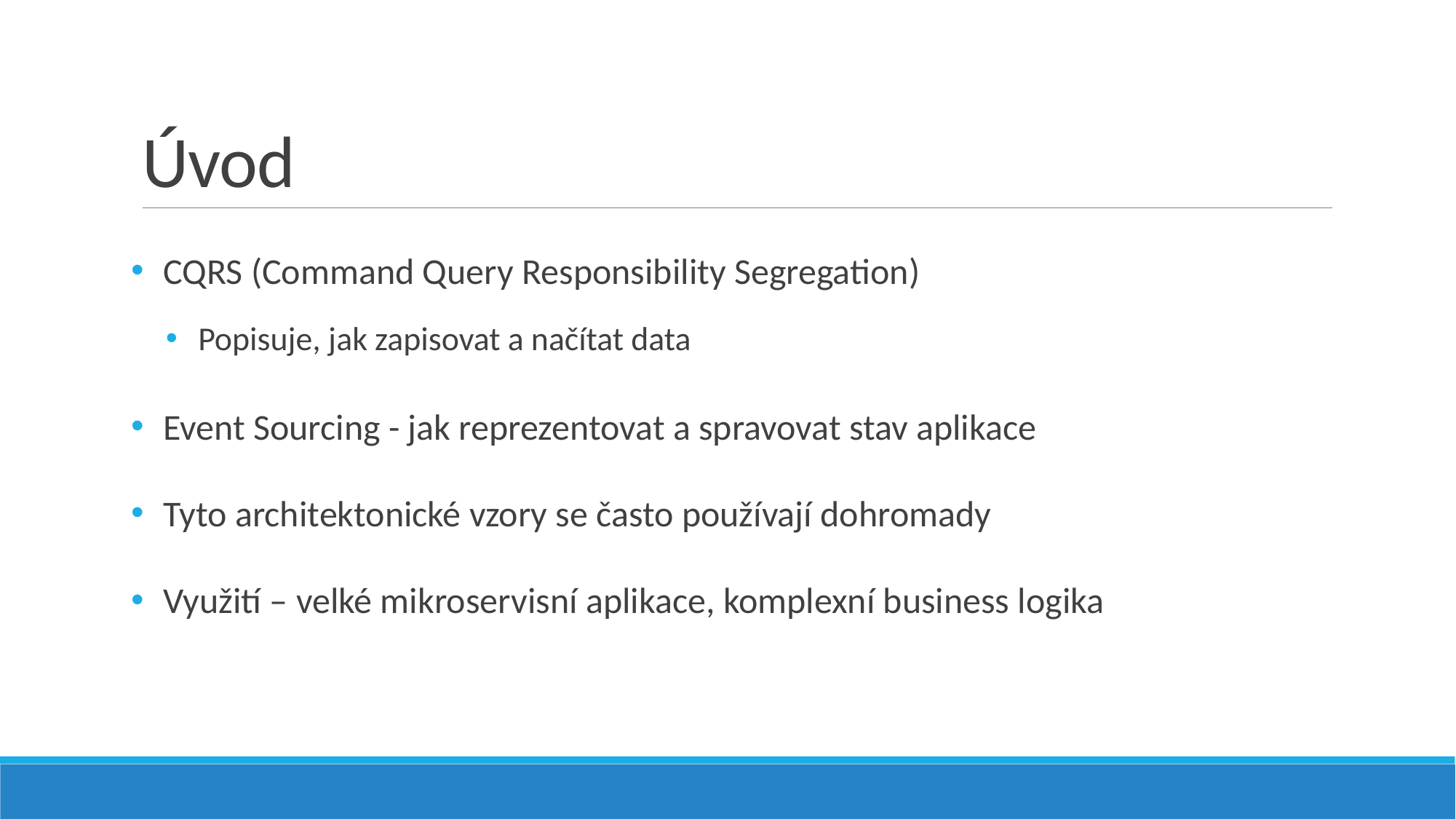

# Úvod
CQRS (Command Query Responsibility Segregation)
Popisuje, jak zapisovat a načítat data
Event Sourcing - jak reprezentovat a spravovat stav aplikace
Tyto architektonické vzory se často používají dohromady
Využití – velké mikroservisní aplikace, komplexní business logika